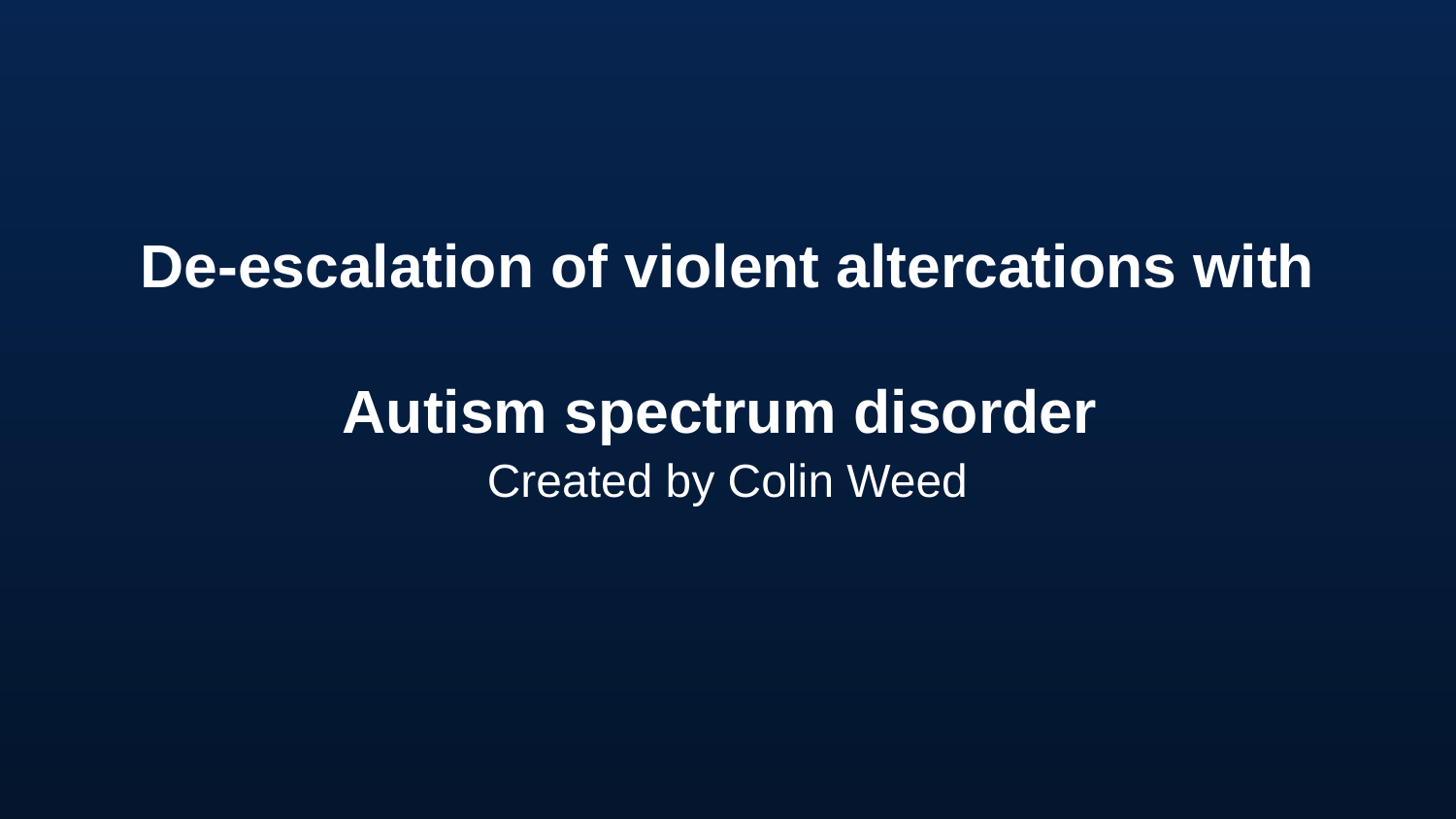

# De-escalation of violent altercations with Autism spectrum disorder
Created by Colin Weed